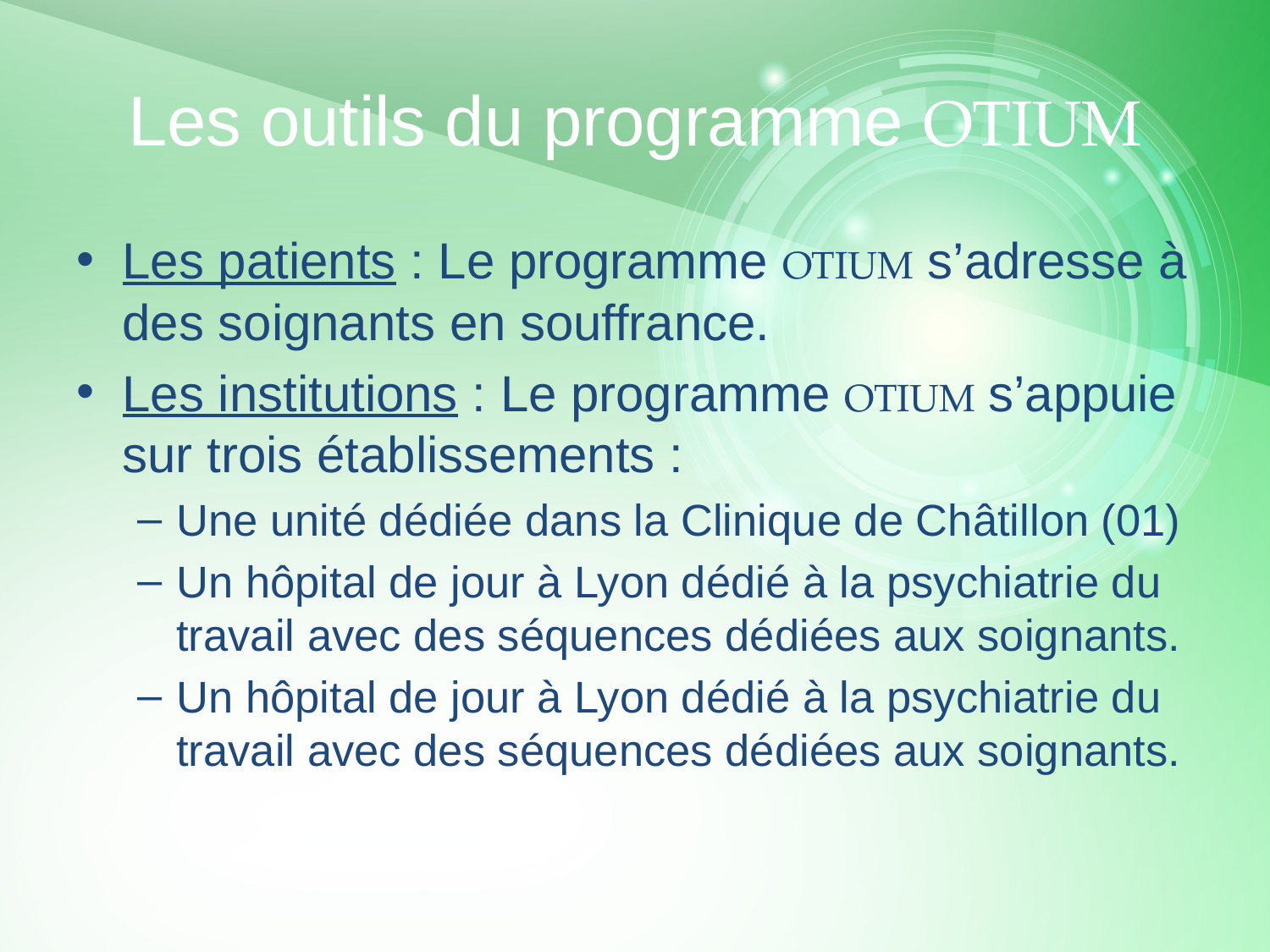

# Les outils du programme OTIUM
Les patients : Le programme OTIUM s’adresse à des soignants en souffrance.
Les institutions : Le programme OTIUM s’appuie sur trois établissements :
Une unité dédiée dans la Clinique de Châtillon (01)
Un hôpital de jour à Lyon dédié à la psychiatrie du travail avec des séquences dédiées aux soignants.
Un hôpital de jour à Lyon dédié à la psychiatrie du travail avec des séquences dédiées aux soignants.